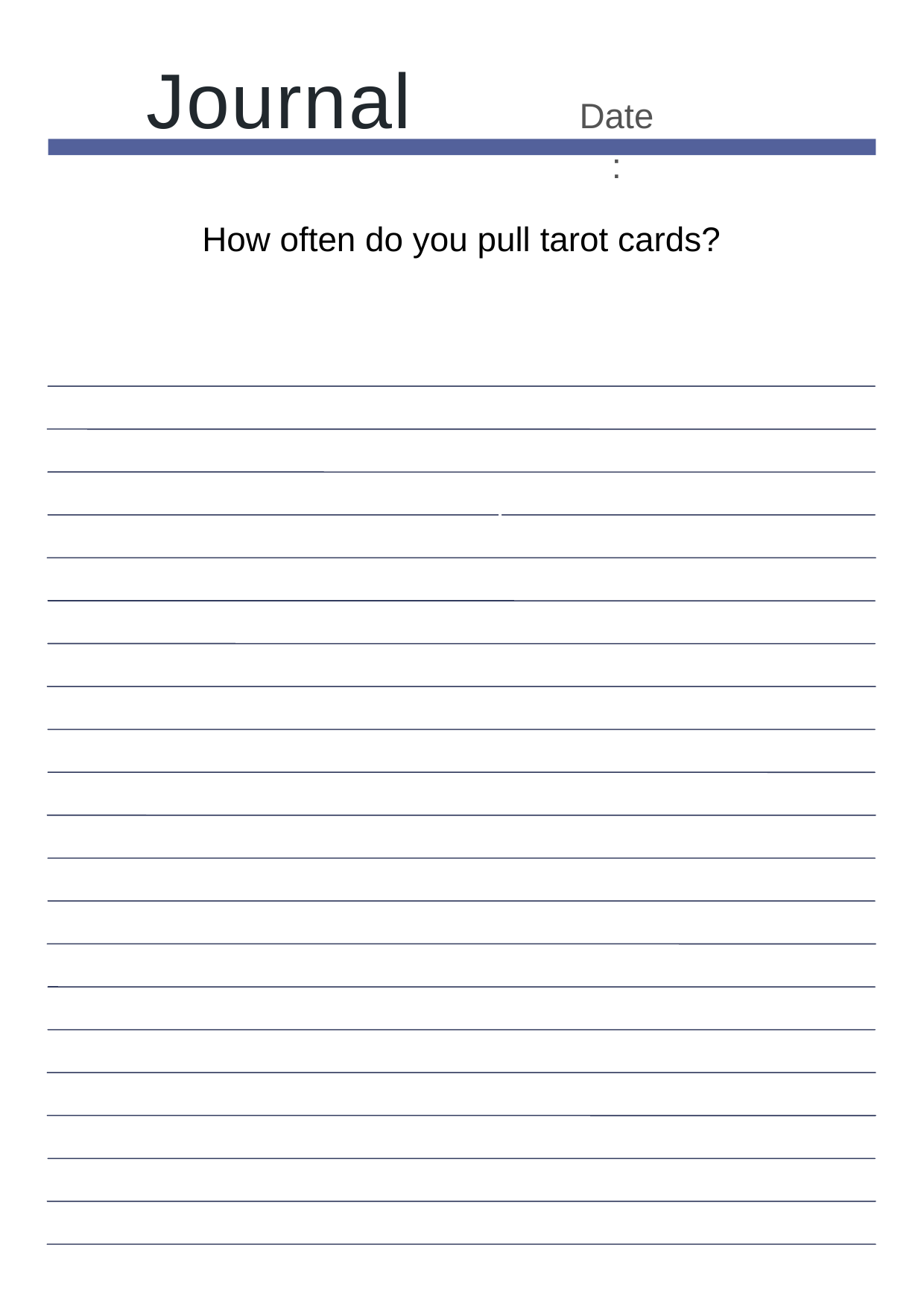

Journal
Date:

How often do you pull tarot cards?

Journal Prompt Here